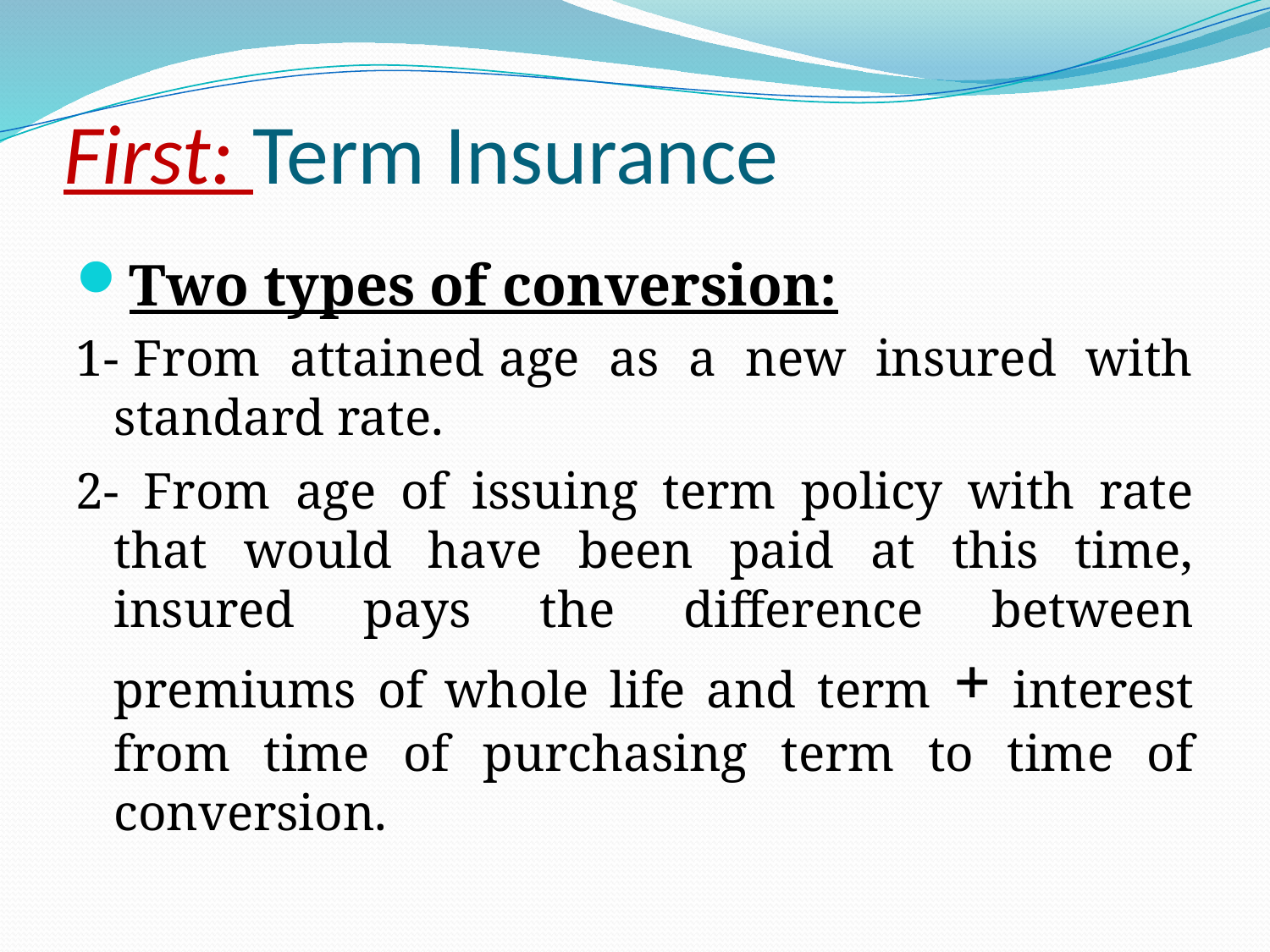

# First: Term Insurance
Two types of conversion:
1- From  attained age  as  a  new  insured  with standard rate.
2- From age of issuing term policy with rate that would have been paid at this time, insured pays the difference between premiums of whole life and term + interest from time of purchasing term to time of conversion.